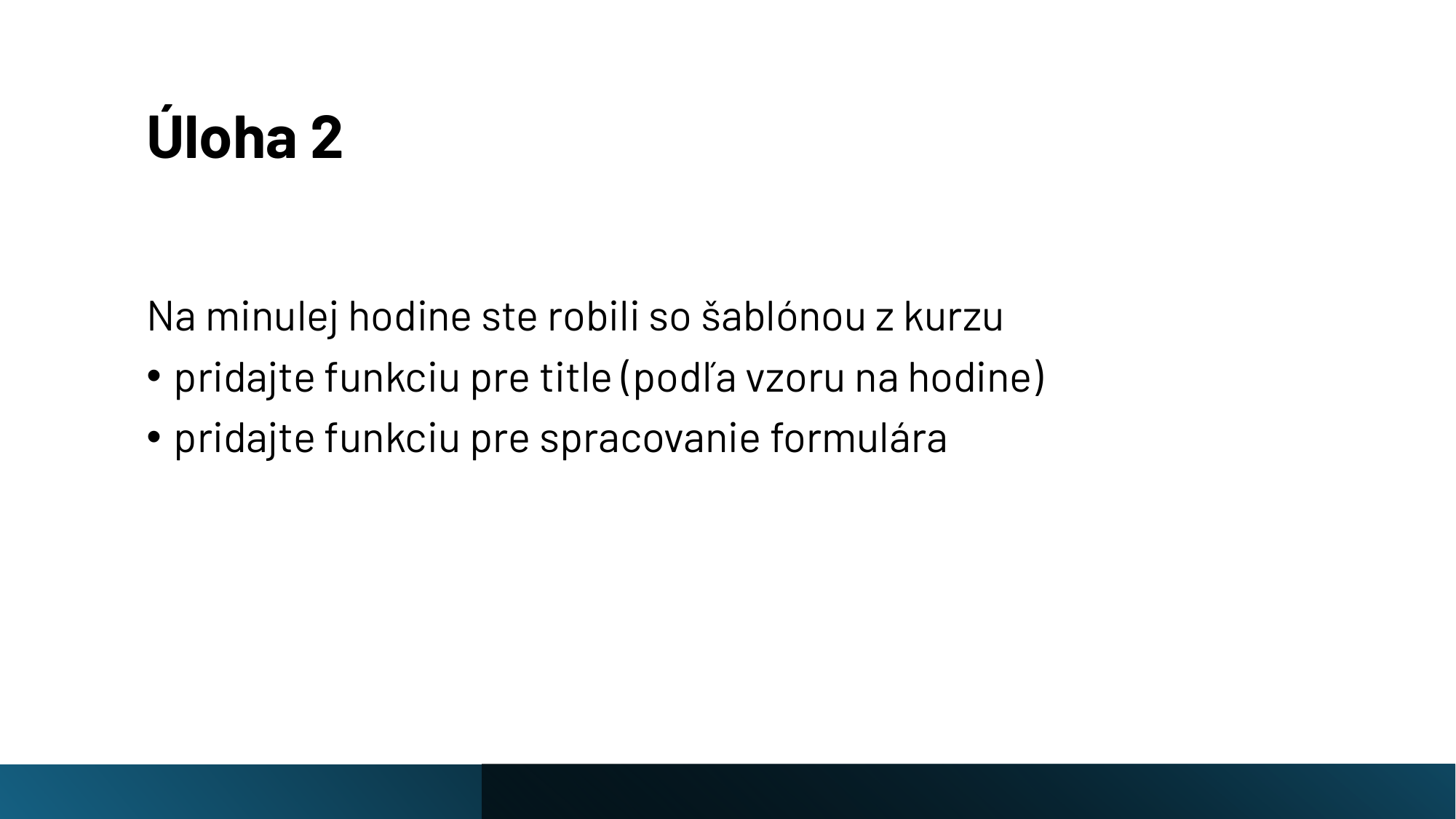

# Úloha 2
Na minulej hodine ste robili so šablónou z kurzu
pridajte funkciu pre title (podľa vzoru na hodine)
pridajte funkciu pre spracovanie formulára